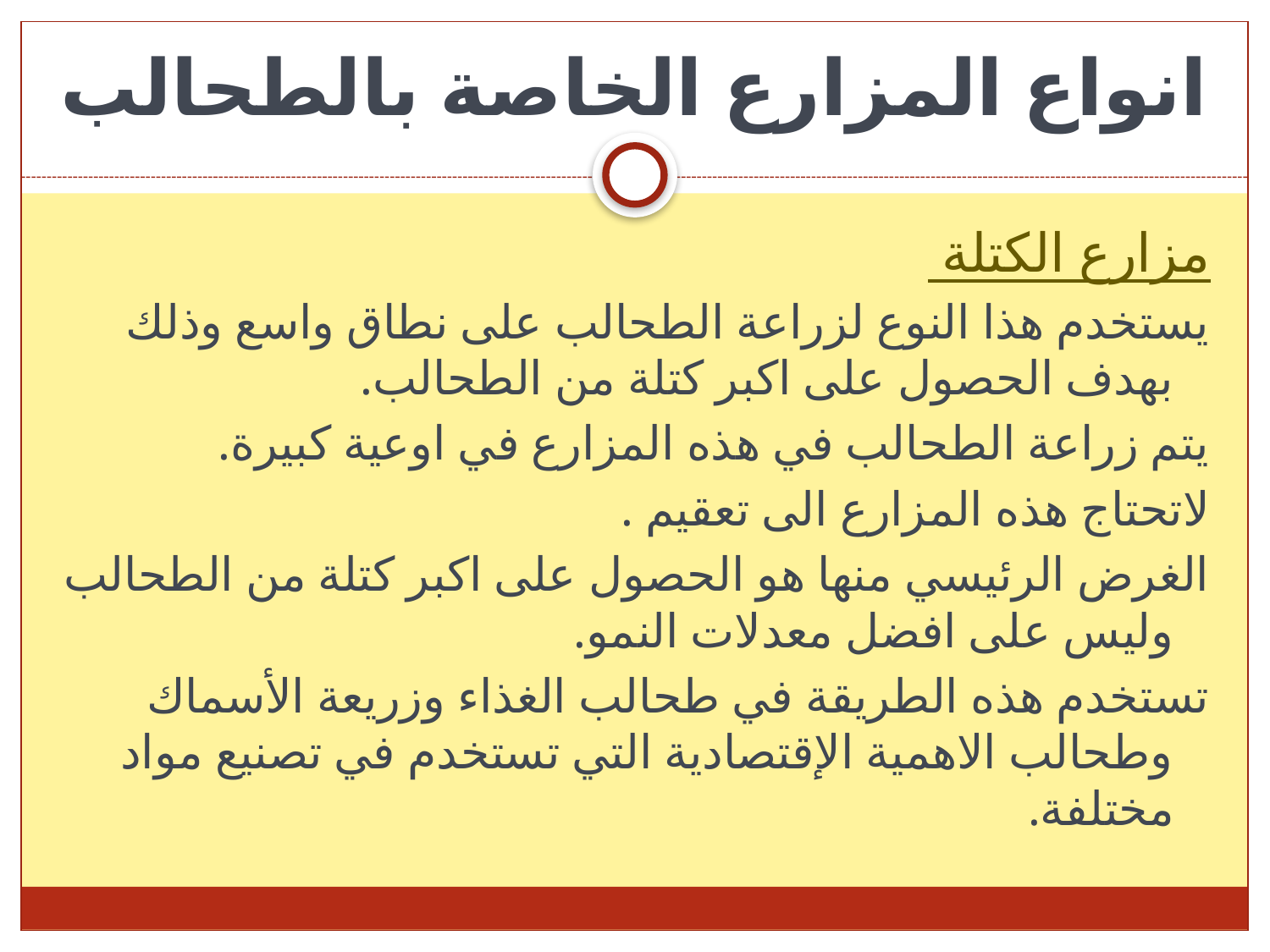

# انواع المزارع الخاصة بالطحالب
مزارع الكتلة
يستخدم هذا النوع لزراعة الطحالب على نطاق واسع وذلك بهدف الحصول على اكبر كتلة من الطحالب.
يتم زراعة الطحالب في هذه المزارع في اوعية كبيرة.
لاتحتاج هذه المزارع الى تعقيم .
الغرض الرئيسي منها هو الحصول على اكبر كتلة من الطحالب وليس على افضل معدلات النمو.
تستخدم هذه الطريقة في طحالب الغذاء وزريعة الأسماك وطحالب الاهمية الإقتصادية التي تستخدم في تصنيع مواد مختلفة.